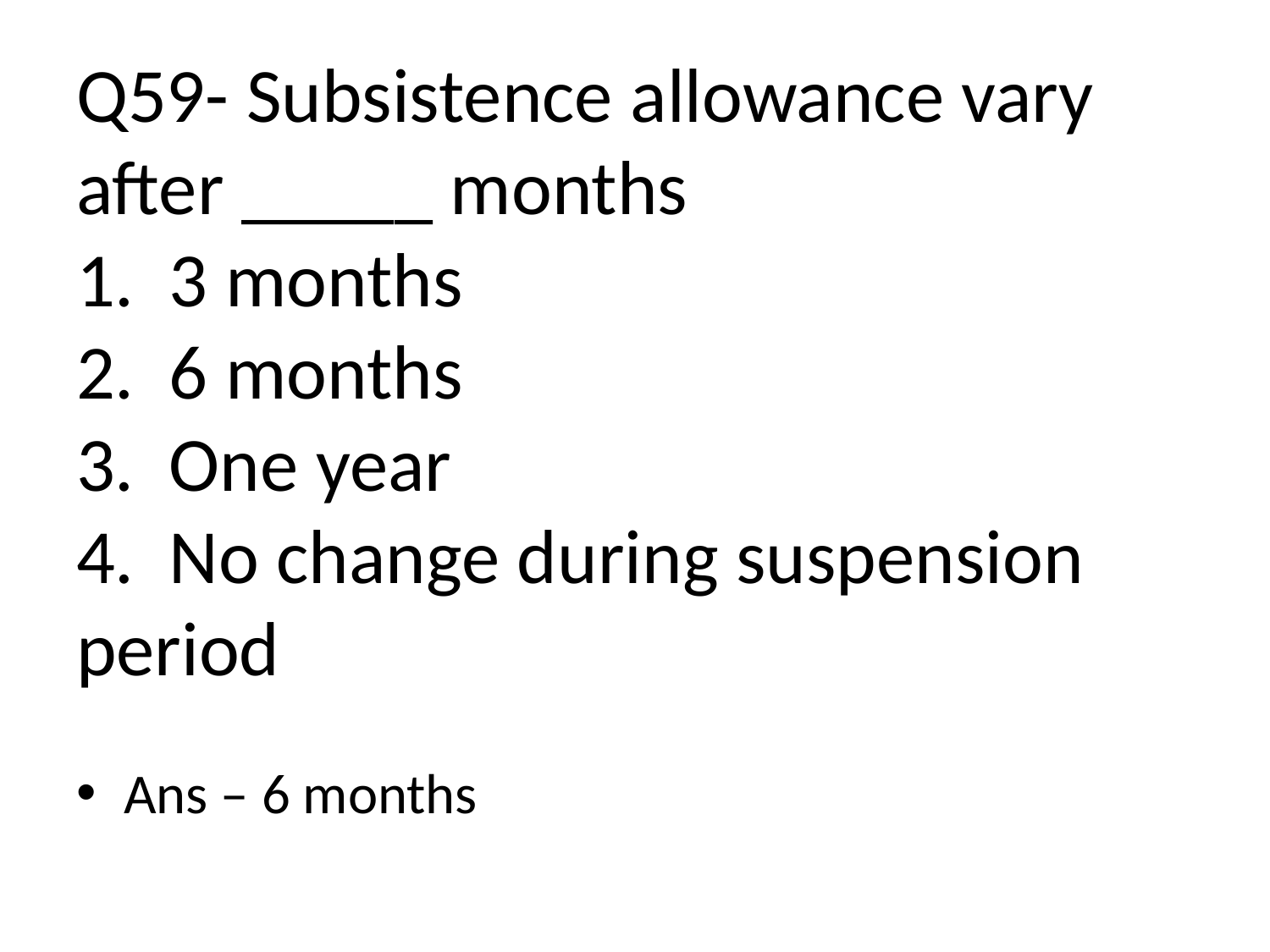

# Q59- Subsistence allowance vary after _____ months 1.  3 months 2.  6 months 3.  One year 4.  No change during suspension period
Ans – 6 months